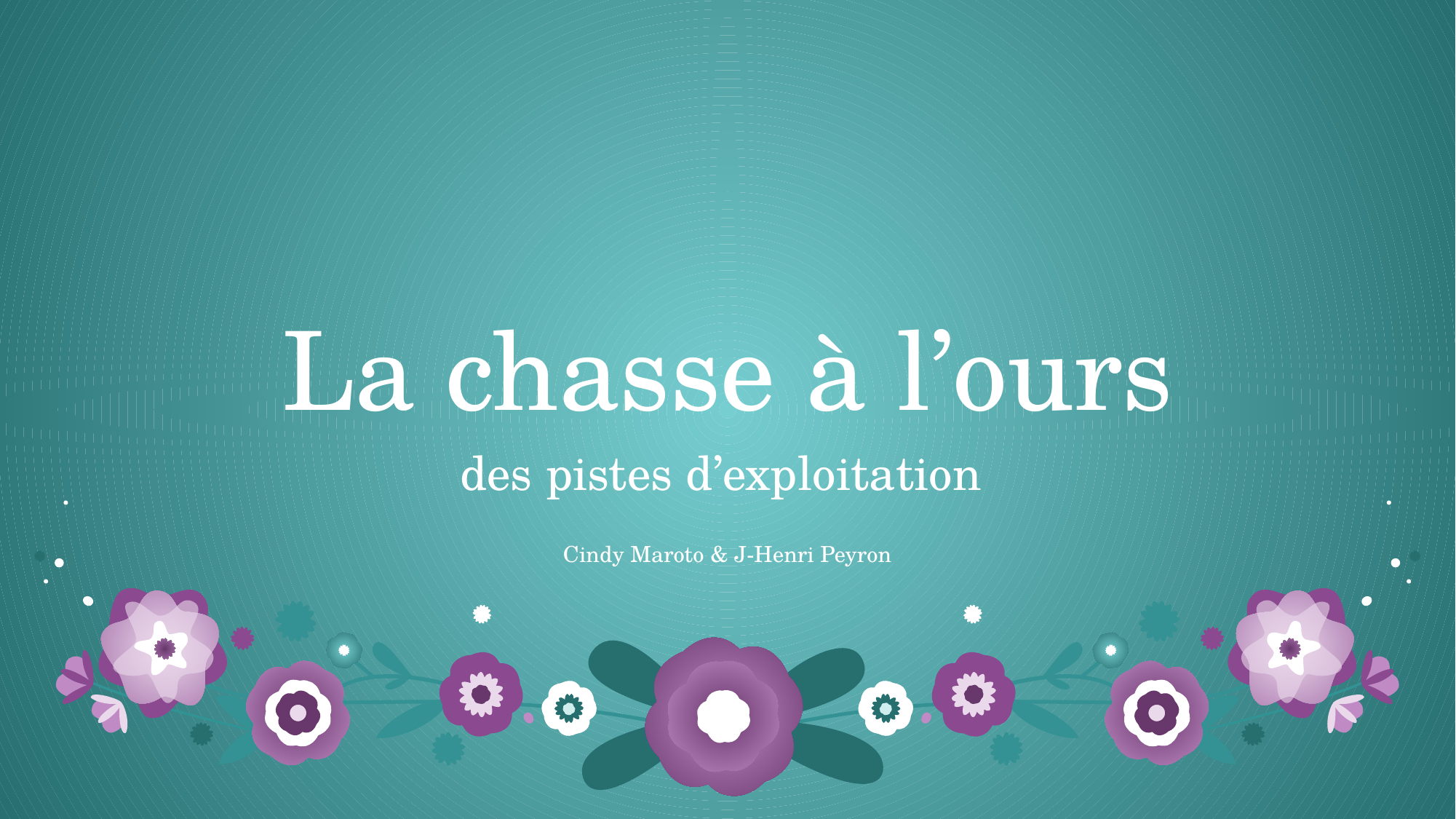

# La chasse à l’ours
des pistes d’exploitation

Cindy Maroto & J-Henri Peyron